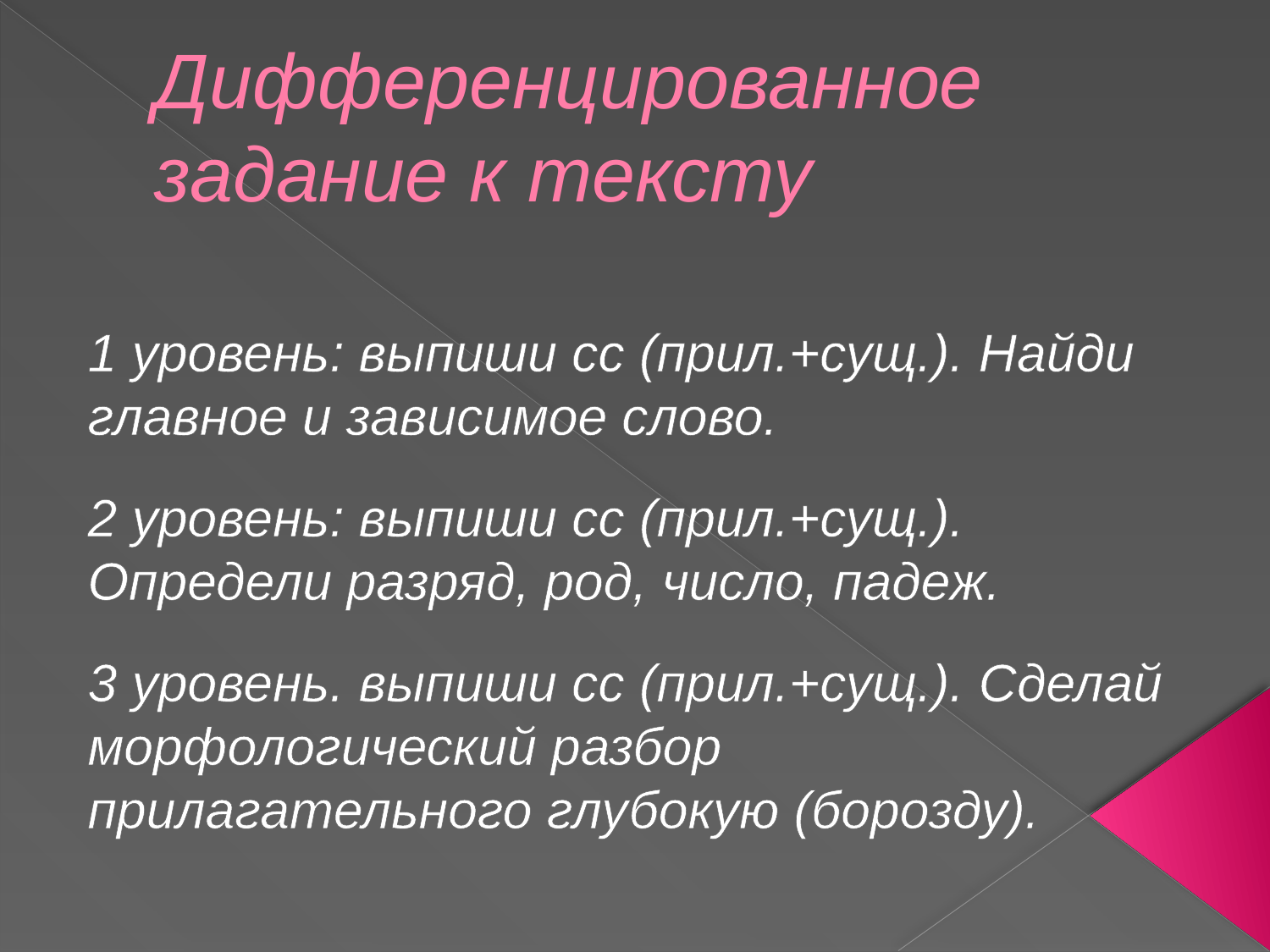

# Дифференцированное задание к тексту
1 уровень: выпиши сс (прил.+сущ.). Найди главное и зависимое слово.

2 уровень: выпиши сс (прил.+сущ.). Определи разряд, род, число, падеж.

3 уровень. выпиши сс (прил.+сущ.). Сделай морфологический разбор прилагательного глубокую (борозду).